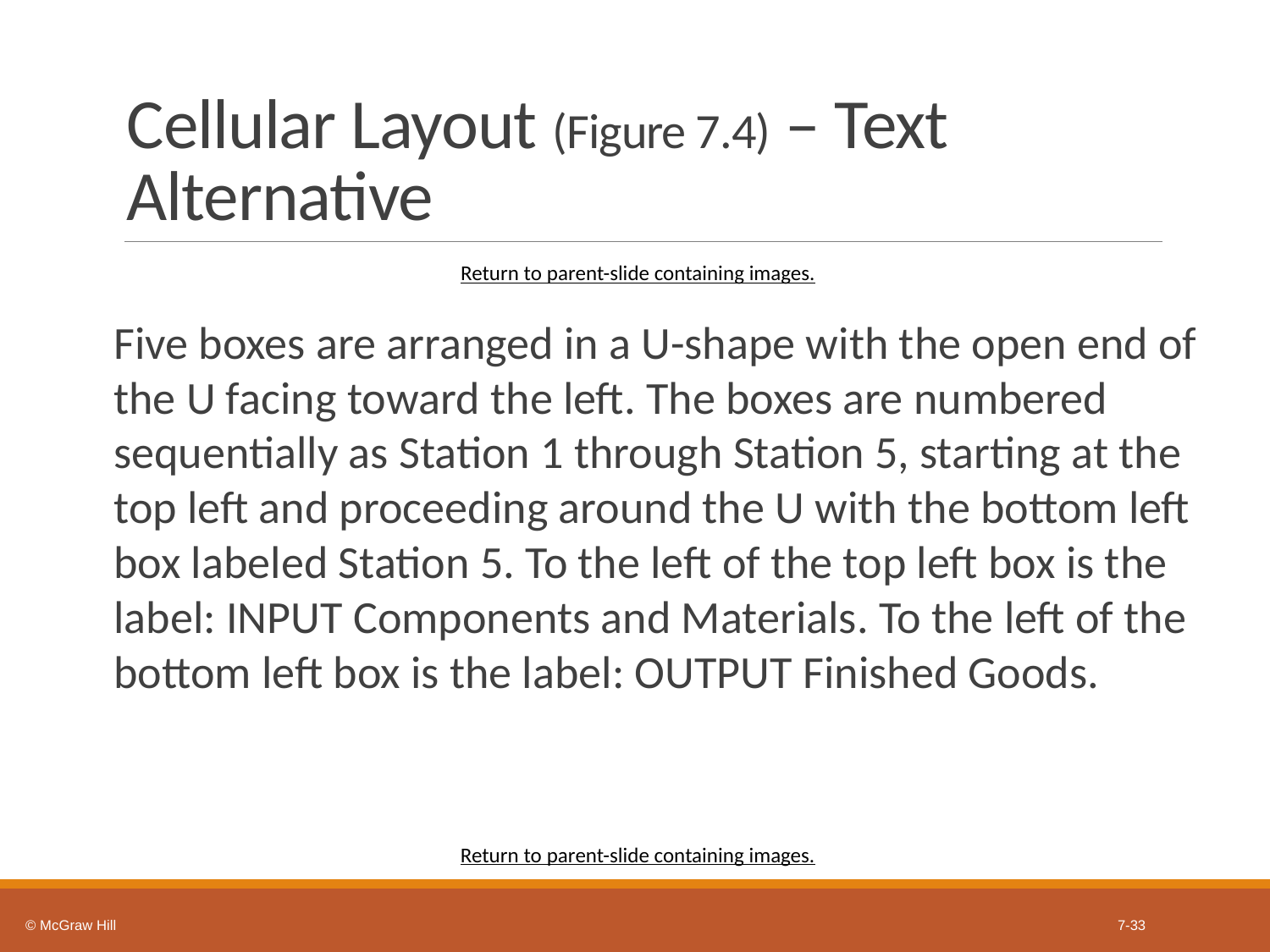

# Cellular Layout (Figure 7.4) – Text Alternative
Return to parent-slide containing images.
Five boxes are arranged in a U-shape with the open end of the U facing toward the left. The boxes are numbered sequentially as Station 1 through Station 5, starting at the top left and proceeding around the U with the bottom left box labeled Station 5. To the left of the top left box is the label: INPUT Components and Materials. To the left of the bottom left box is the label: OUTPUT Finished Goods.
Return to parent-slide containing images.